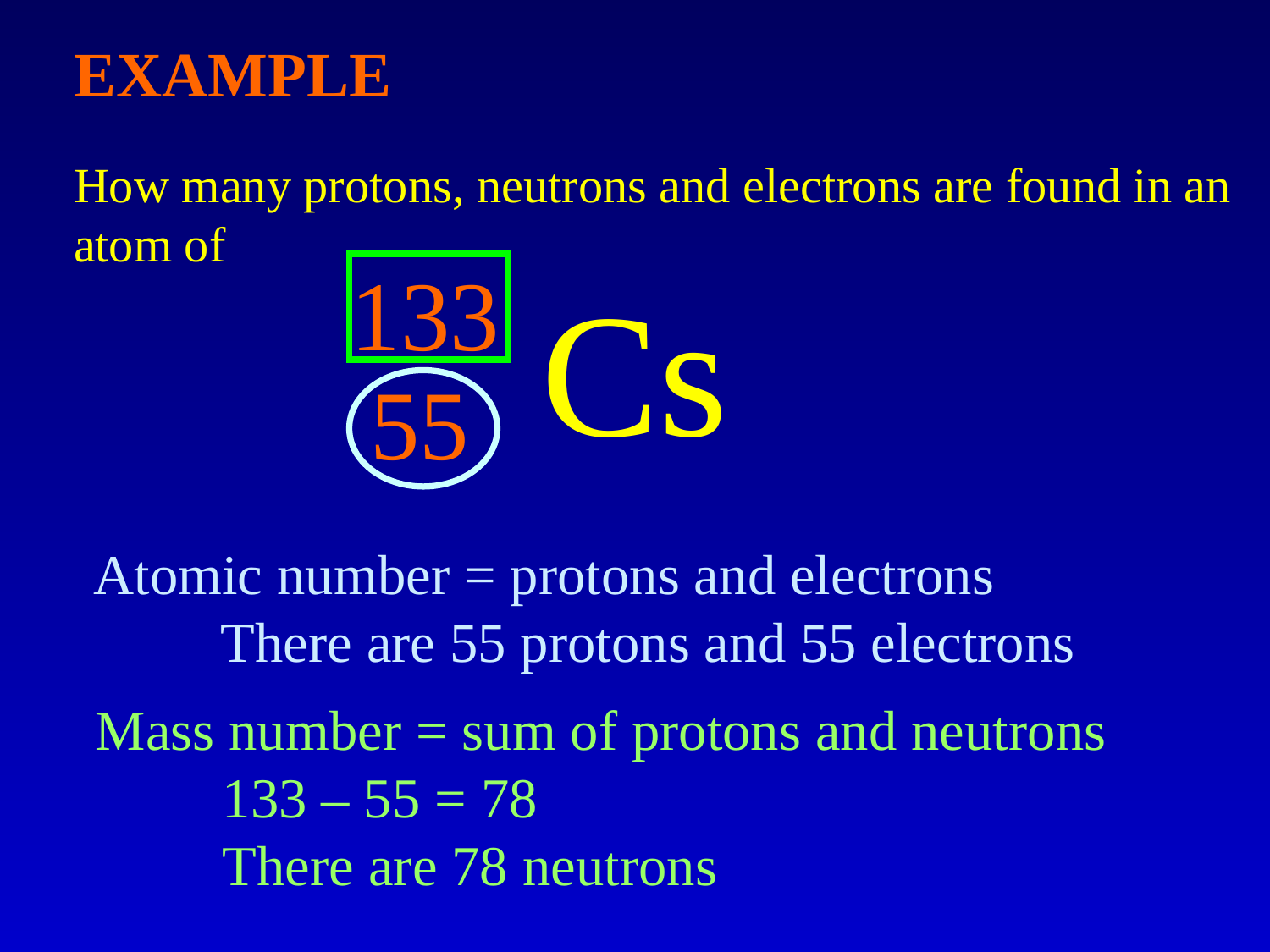

EXAMPLE
How many protons, neutrons and electrons are found in an
atom of
133
55

Cs

Atomic number = protons and electrons
	There are 55 protons and 55 electrons
Mass number = sum of protons and neutrons
	133 – 55 = 78
	There are 78 neutrons